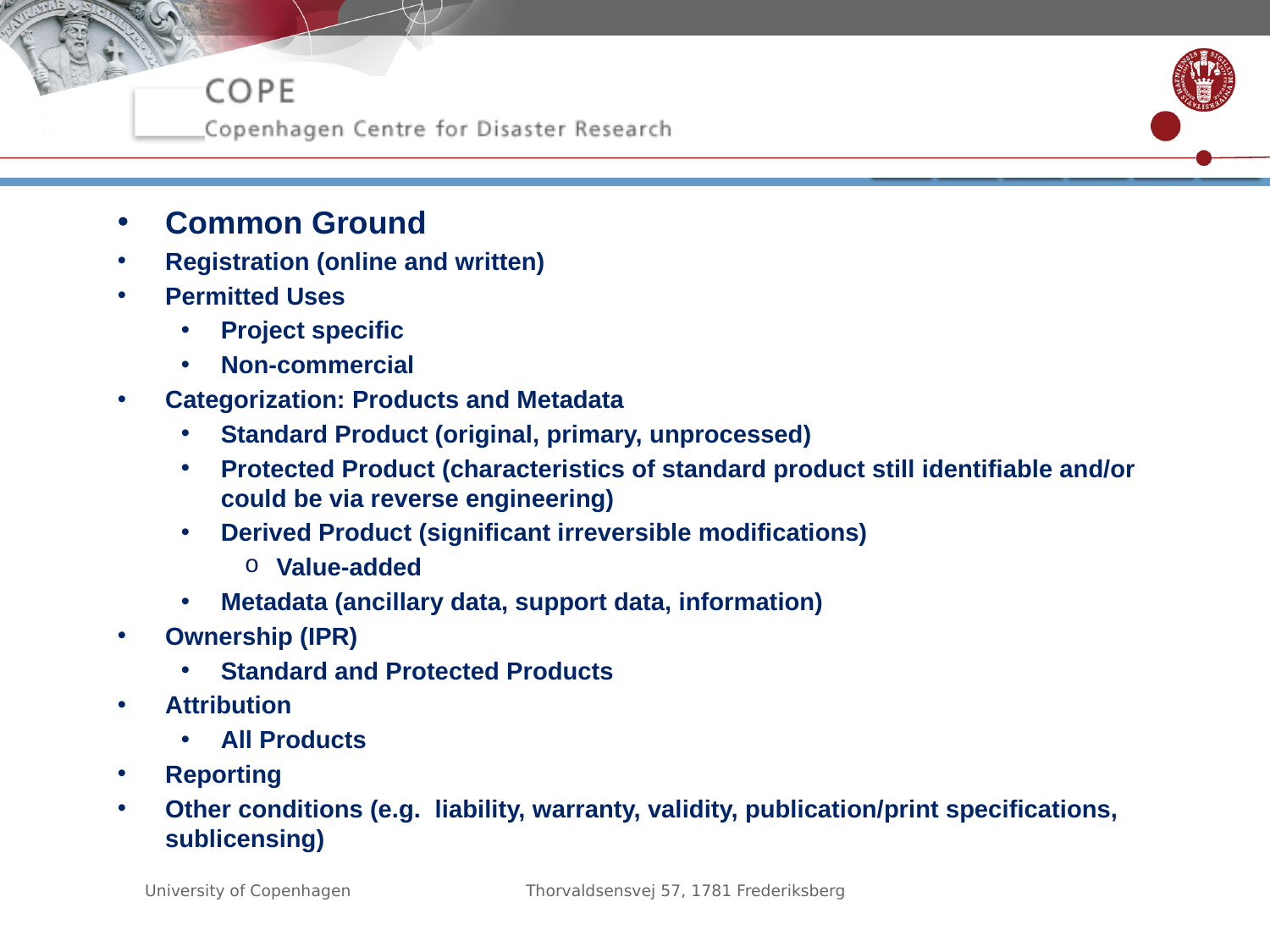

Common Ground
Registration (online and written)
Permitted Uses
Project specific
Non-commercial
Categorization: Products and Metadata
Standard Product (original, primary, unprocessed)
Protected Product (characteristics of standard product still identifiable and/or could be via reverse engineering)
Derived Product (significant irreversible modifications)
Value-added
Metadata (ancillary data, support data, information)
Ownership (IPR)
Standard and Protected Products
Attribution
All Products
Reporting
Other conditions (e.g.  liability, warranty, validity, publication/print specifications, sublicensing)